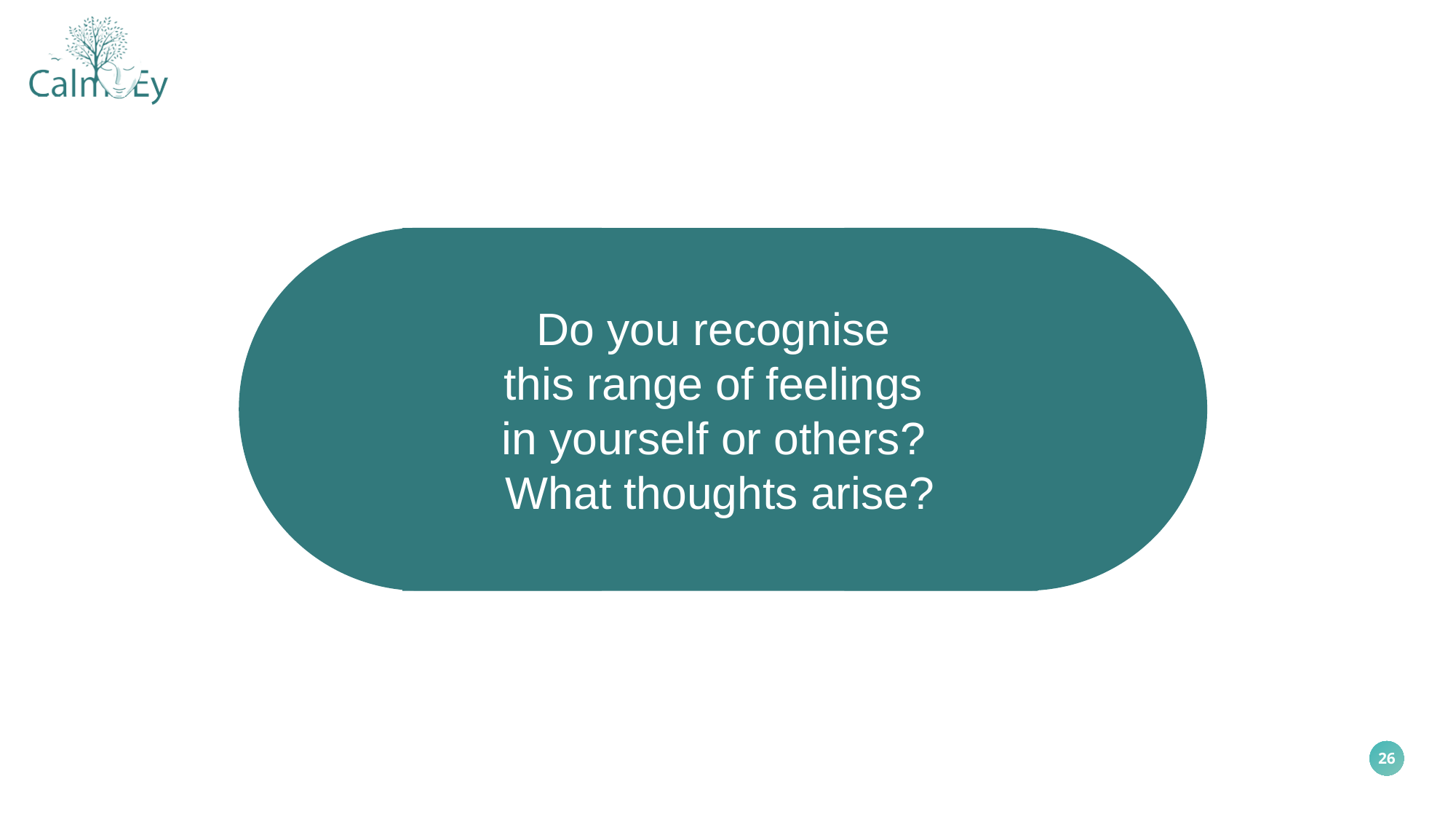

Do you recognise
this range of feelings
in yourself or others?
What thoughts arise?